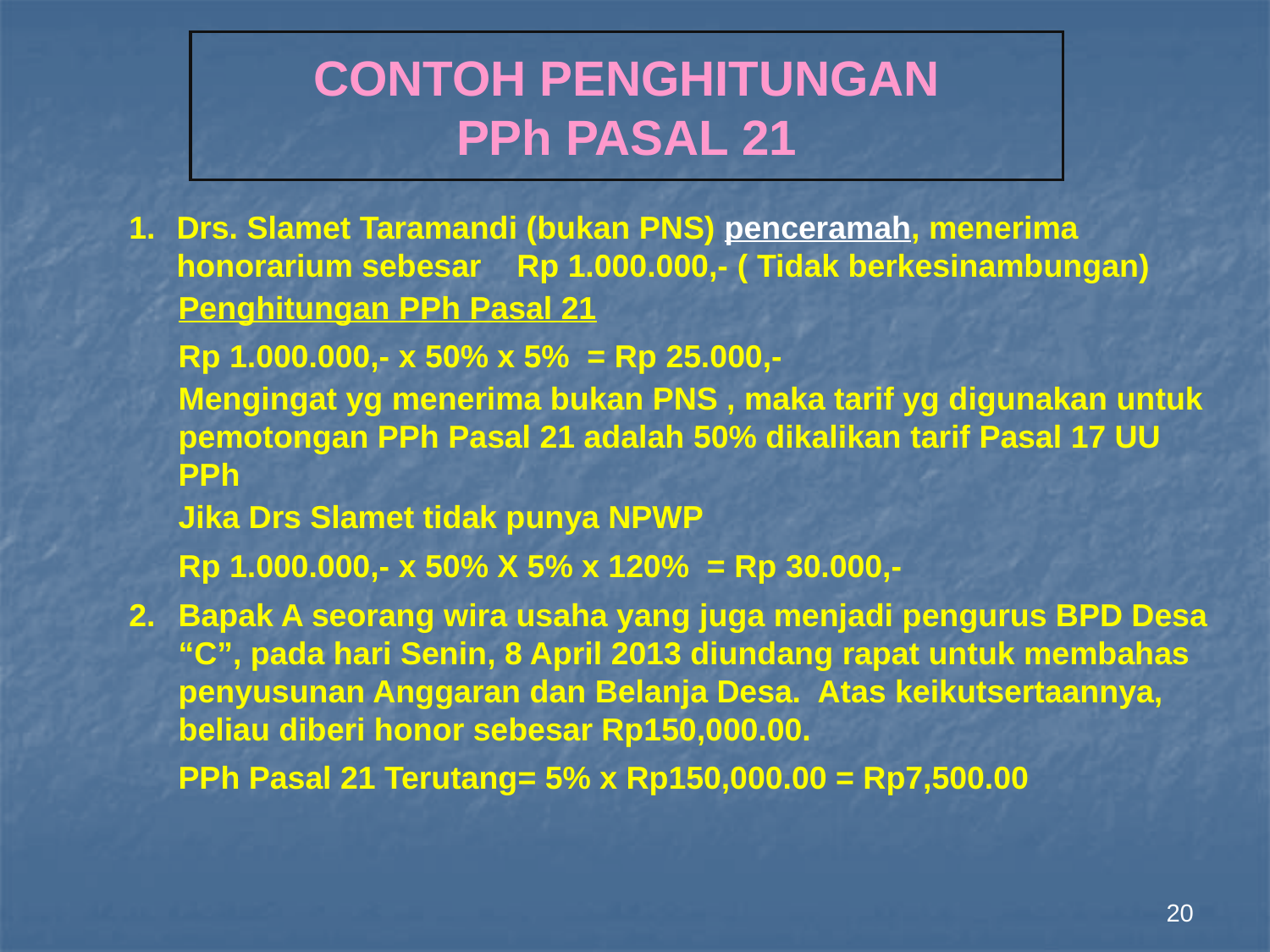

CONTOH PENGHITUNGAN
PPh PASAL 21

Drs. Slamet Taramandi (bukan PNS) penceramah, menerima honorarium sebesar    Rp 1.000.000,- ( Tidak berkesinambungan)
Penghitungan PPh Pasal 21
Rp 1.000.000,- x 50% x 5%  = Rp 25.000,-
Mengingat yg menerima bukan PNS , maka tarif yg digunakan untuk pemotongan PPh Pasal 21 adalah 50% dikalikan tarif Pasal 17 UU PPh
Jika Drs Slamet tidak punya NPWP
Rp 1.000.000,- x 50% X 5% x 120%  = Rp 30.000,-
Bapak A seorang wira usaha yang juga menjadi pengurus BPD Desa “C”, pada hari Senin, 8 April 2013 diundang rapat untuk membahas penyusunan Anggaran dan Belanja Desa.  Atas keikutsertaannya, beliau diberi honor sebesar Rp150,000.00.
PPh Pasal 21 Terutang= 5% x Rp150,000.00 = Rp7,500.00

20